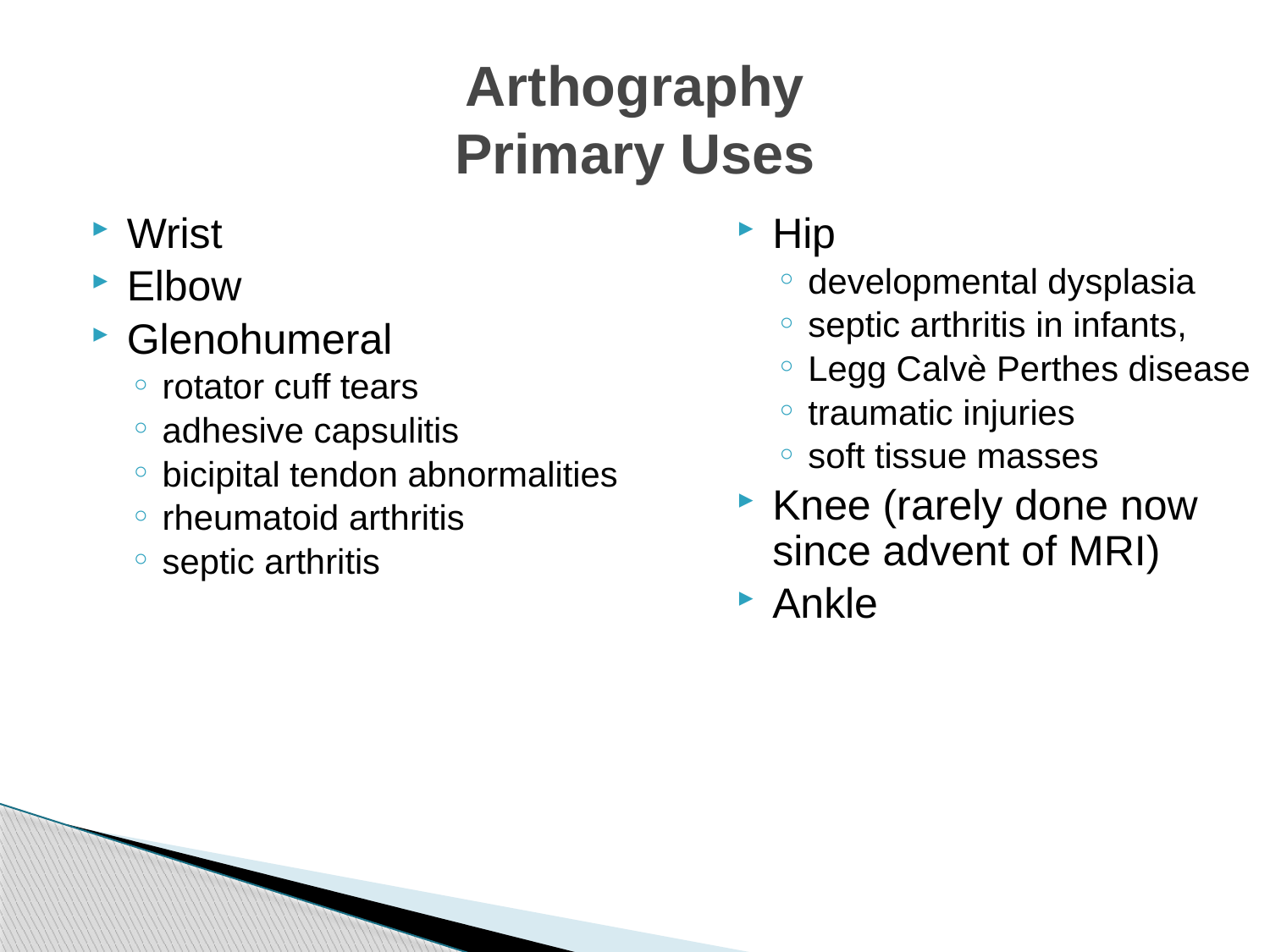

# Arthography Primary Uses
Hip
developmental dysplasia
septic arthritis in infants,
Legg Calvè Perthes disease
traumatic injuries
soft tissue masses
Knee (rarely done now since advent of MRI)
Ankle
Wrist
Elbow
Glenohumeral
rotator cuff tears
adhesive capsulitis
bicipital tendon abnormalities
rheumatoid arthritis
septic arthritis